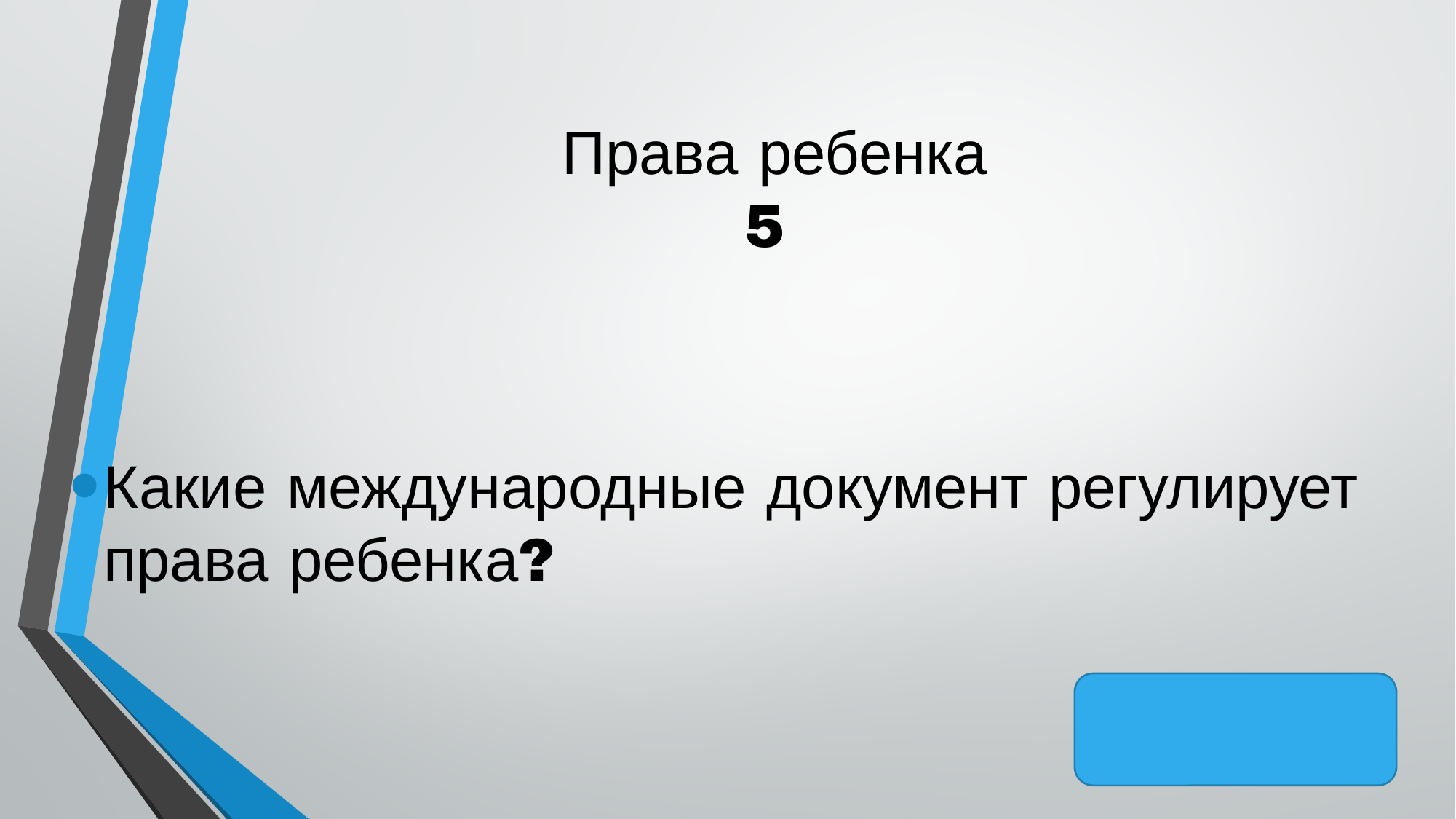

# Права ребенка 5
Какие международные документ регулирует права ребенка?